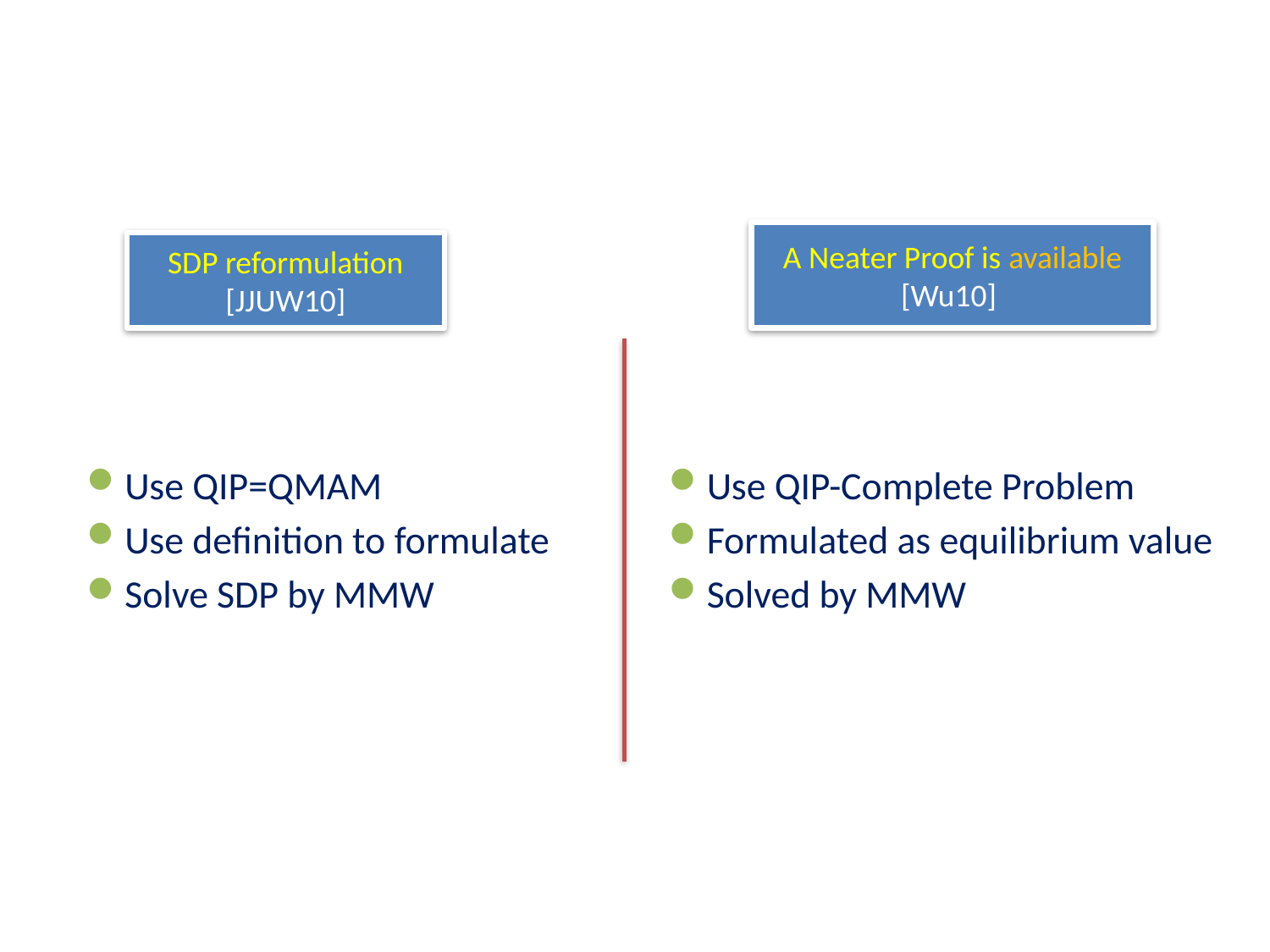

#
A Neater Proof is available [Wu10]
SDP reformulation
[JJUW10]
Use QIP=QMAM
Use definition to formulate
Solve SDP by MMW
Use QIP-Complete Problem
Formulated as equilibrium value
Solved by MMW